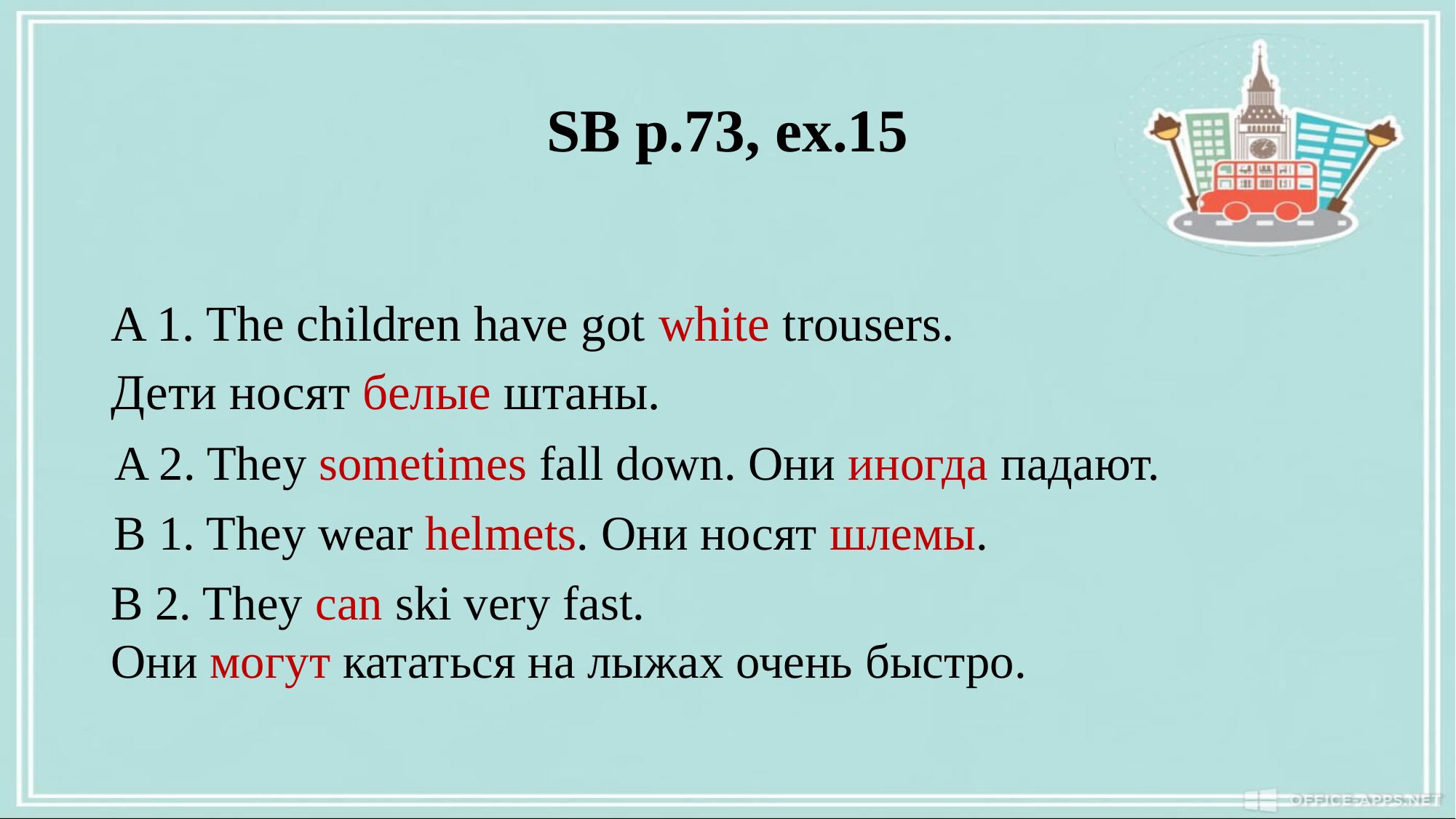

# SB p.73, ex.15
A 1. The children have got white trousers.
Дети носят белые штаны.
A 2. They sometimes fall down. Они иногда падают.
B 1. They wear helmets. Они носят шлемы.
B 2. They can ski very fast.
Они могут кататься на лыжах очень быстро.